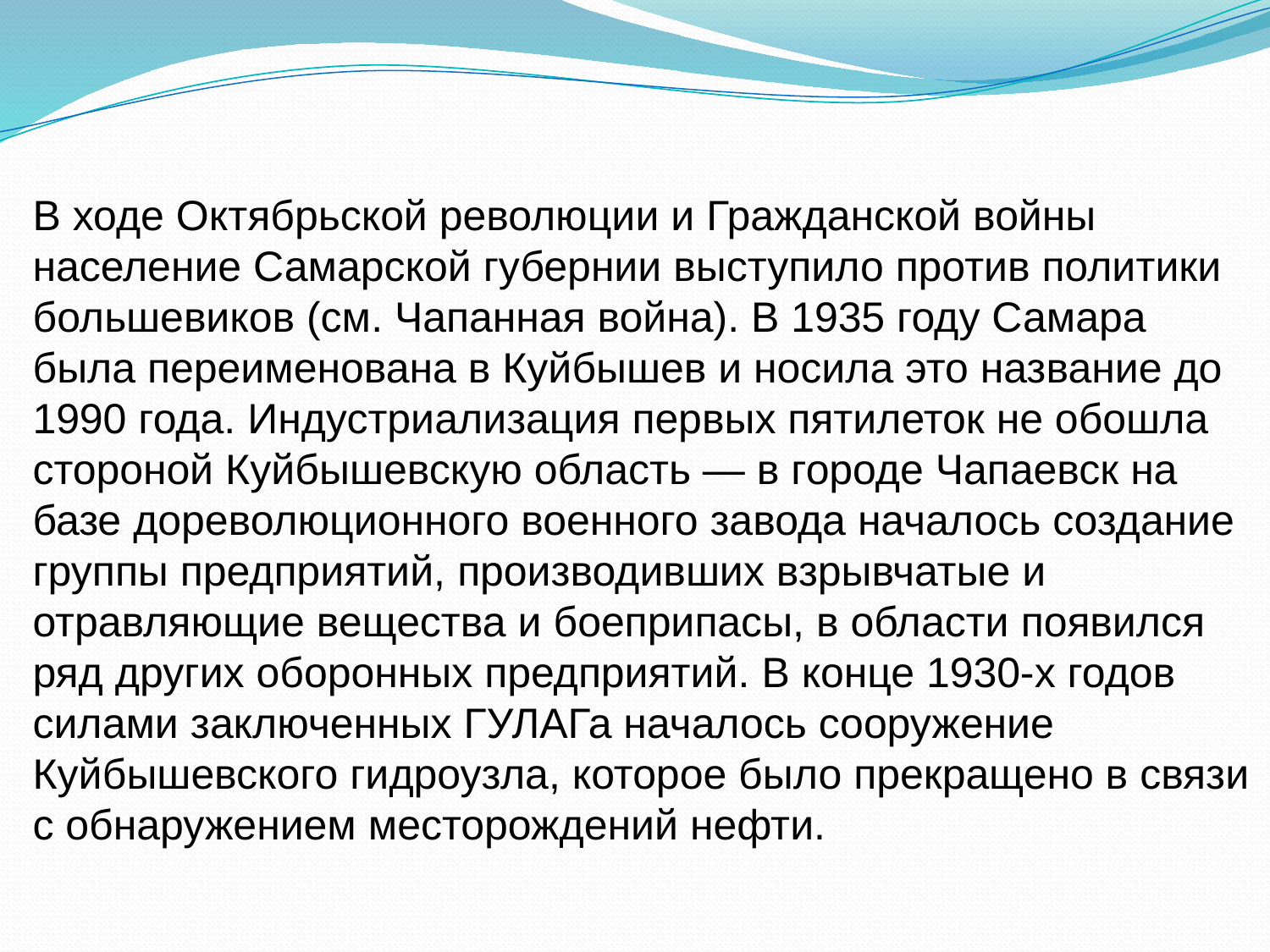

В ходе Октябрьской революции и Гражданской войны население Самарской губернии выступило против политики большевиков (см. Чапанная война). В 1935 году Самара была переименована в Куйбышев и носила это название до 1990 года. Индустриализация первых пятилеток не обошла стороной Куйбышевскую область — в городе Чапаевск на базе дореволюционного военного завода началось создание группы предприятий, производивших взрывчатые и отравляющие вещества и боеприпасы, в области появился ряд других оборонных предприятий. В конце 1930-х годов силами заключенных ГУЛАГа началось сооружение Куйбышевского гидроузла, которое было прекращено в связи с обнаружением месторождений нефти.